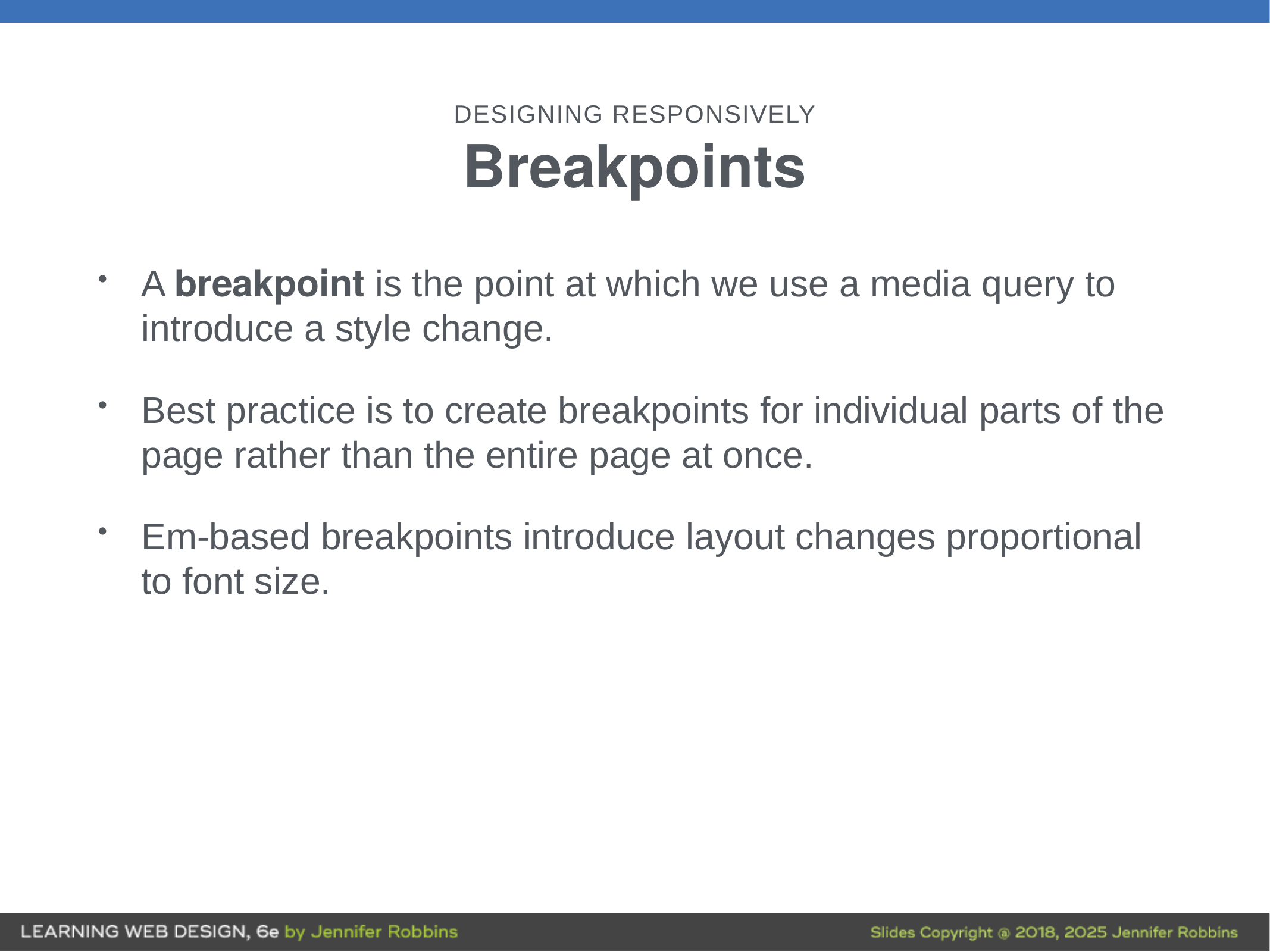

# DESIGNING RESPONSIVELY
Breakpoints
A breakpoint is the point at which we use a media query to introduce a style change.
Best practice is to create breakpoints for individual parts of the page rather than the entire page at once.
Em-based breakpoints introduce layout changes proportional to font size.